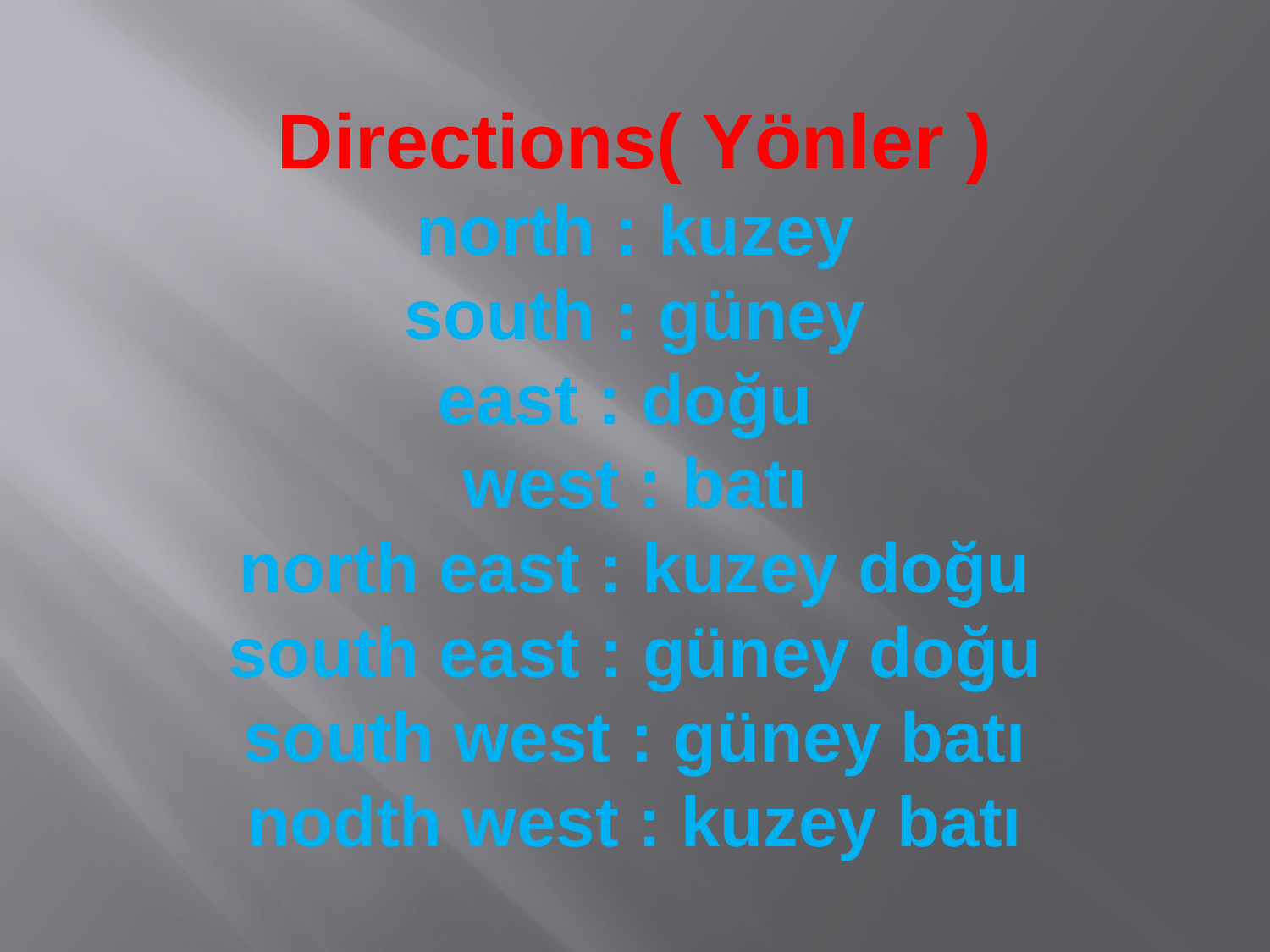

# Directions( Yönler ) north : kuzey south : güney east : doğu west : batı north east : kuzey doğu south east : güney doğu south west : güney batı nodth west : kuzey batı